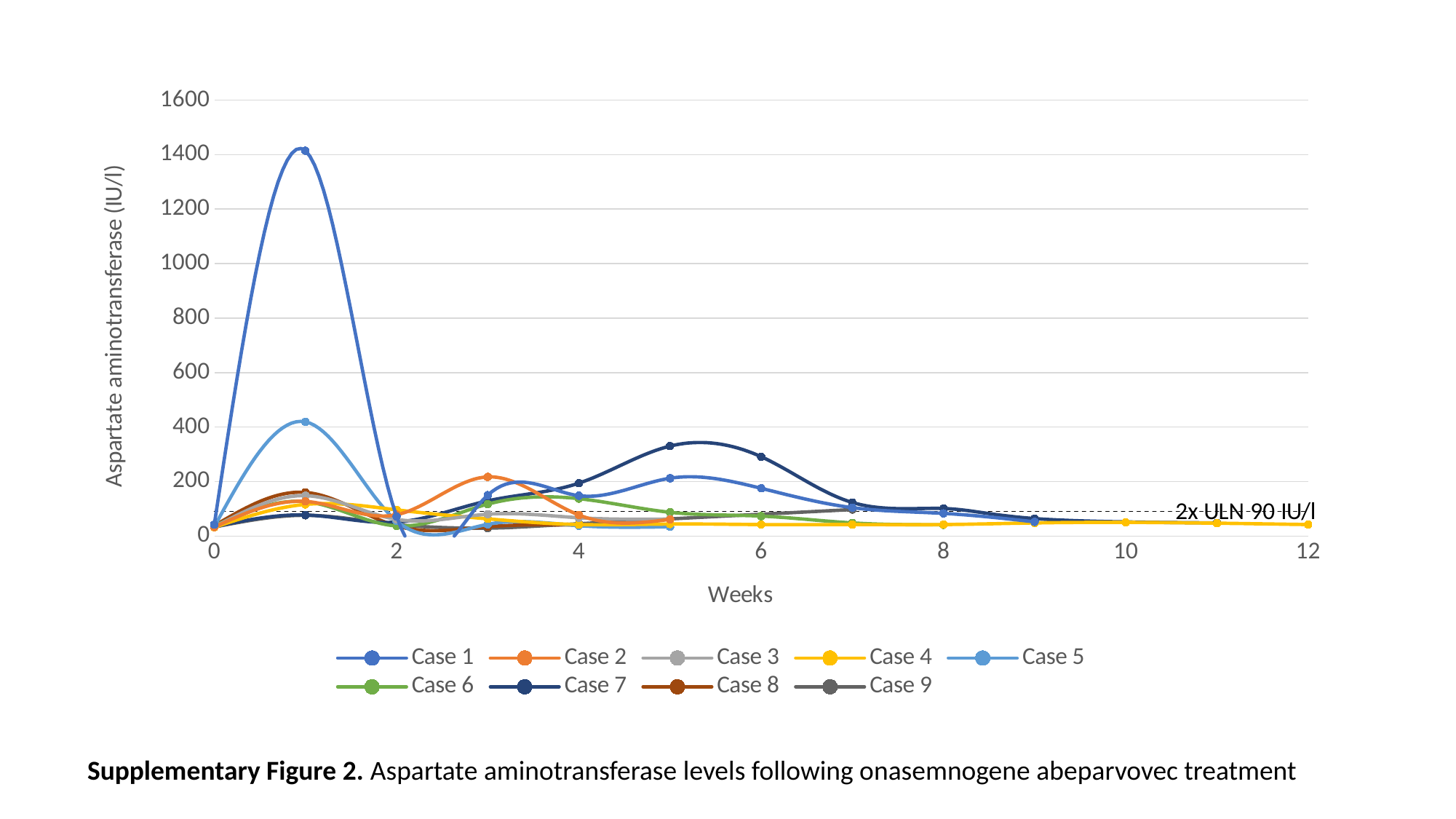

### Chart

| Category | Case 1 | Case 2 | Case 3 | Case 4 | Case 5 | Case 6 | Case 7 | Case 8 | Case 9 |  |
|---|---|---|---|---|---|---|---|---|---|---|
Supplementary Figure 2. Aspartate aminotransferase levels following onasemnogene abeparvovec treatment